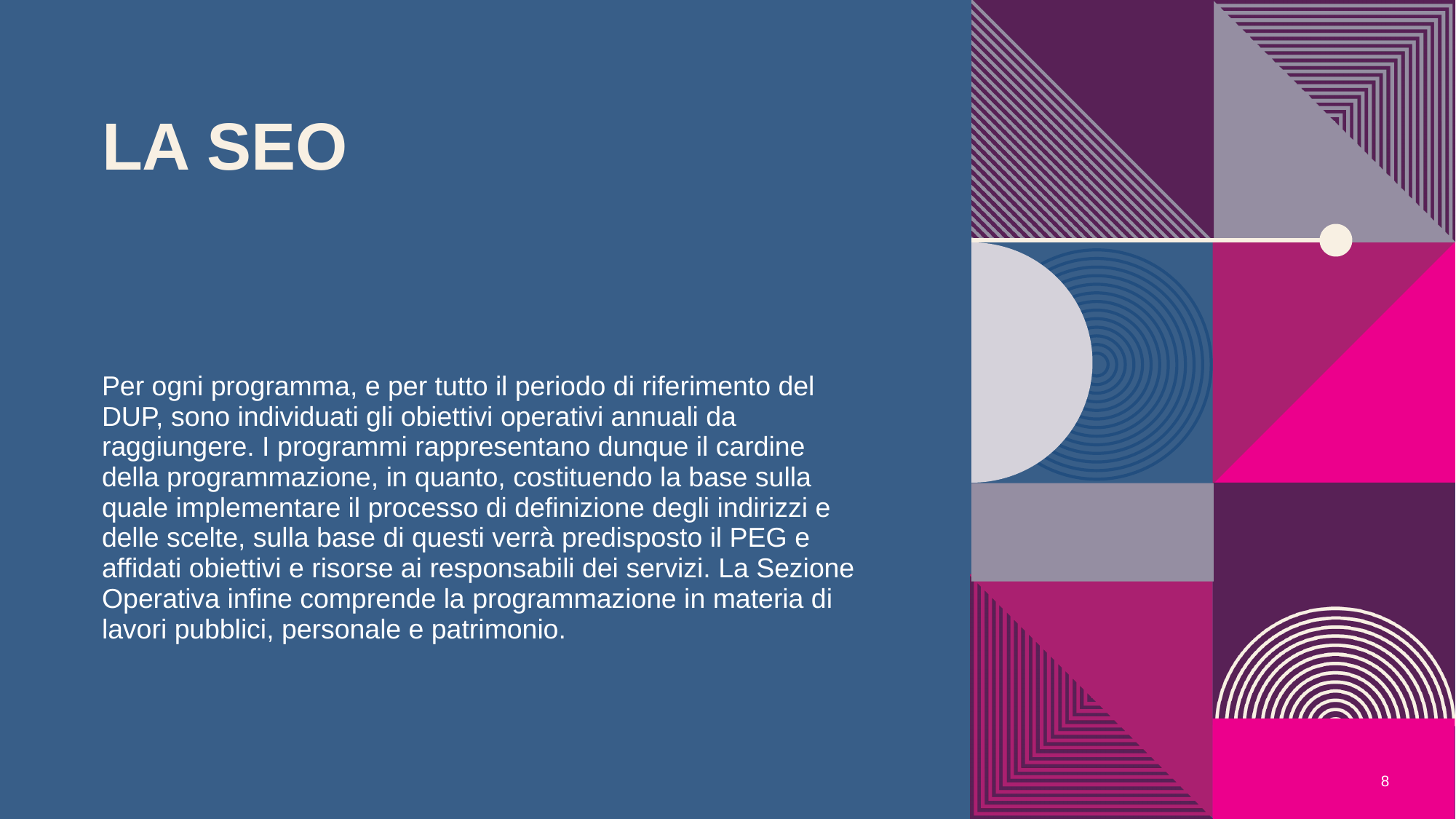

# La SEO
Per ogni programma, e per tutto il periodo di riferimento del DUP, sono individuati gli obiettivi operativi annuali da raggiungere. I programmi rappresentano dunque il cardine della programmazione, in quanto, costituendo la base sulla quale implementare il processo di definizione degli indirizzi e delle scelte, sulla base di questi verrà predisposto il PEG e affidati obiettivi e risorse ai responsabili dei servizi. La Sezione Operativa infine comprende la programmazione in materia di lavori pubblici, personale e patrimonio.
8